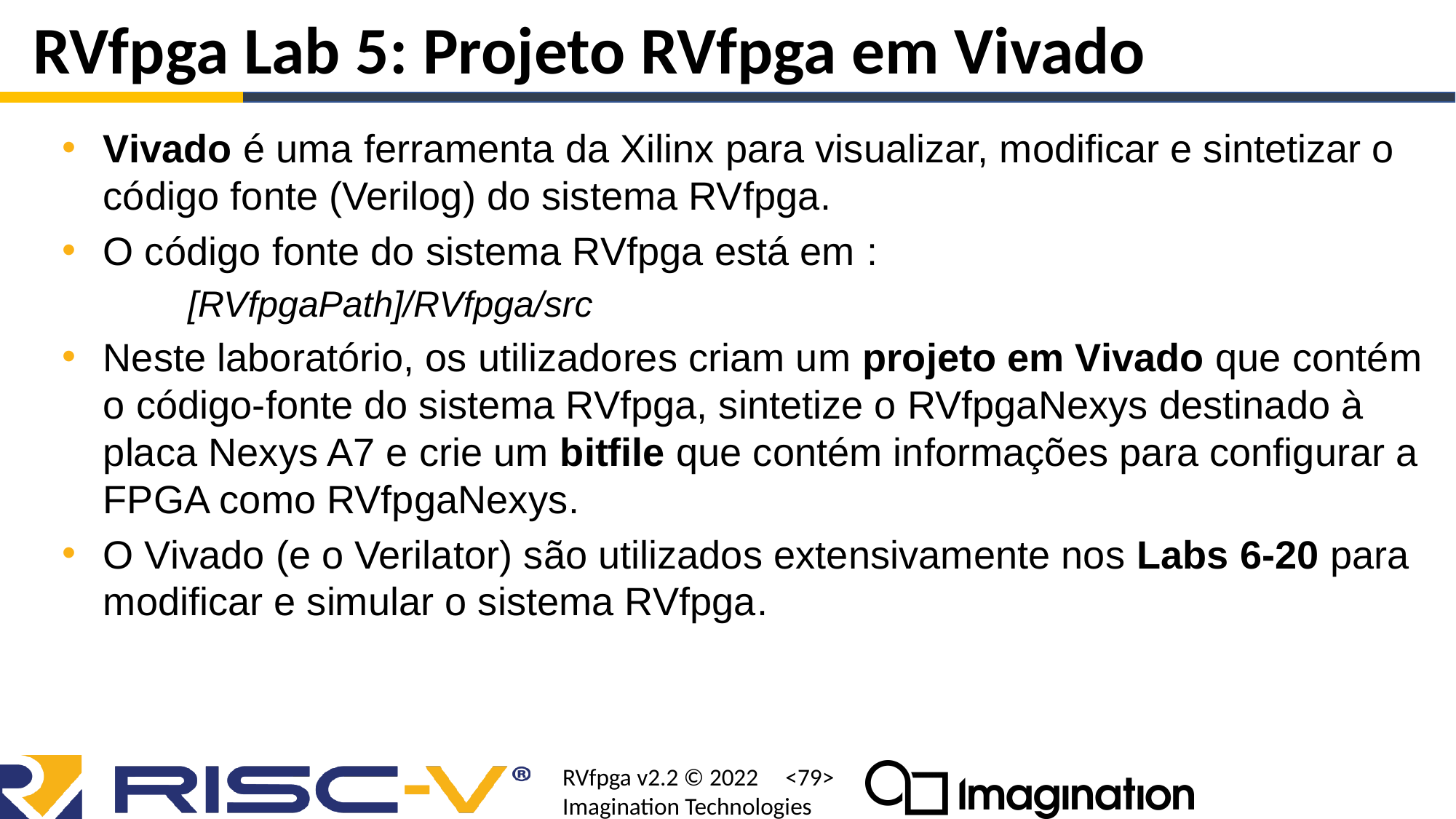

# RVfpga Lab 5: Projeto RVfpga em Vivado
Vivado é uma ferramenta da Xilinx para visualizar, modificar e sintetizar o código fonte (Verilog) do sistema RVfpga.
O código fonte do sistema RVfpga está em :
               [RVfpgaPath]/RVfpga/src
Neste laboratório, os utilizadores criam um projeto em Vivado que contém o código-fonte do sistema RVfpga, sintetize o RVfpgaNexys destinado à placa Nexys A7 e crie um bitfile que contém informações para configurar a FPGA como RVfpgaNexys.
O Vivado (e o Verilator) são utilizados extensivamente nos Labs 6-20 para modificar e simular o sistema RVfpga.